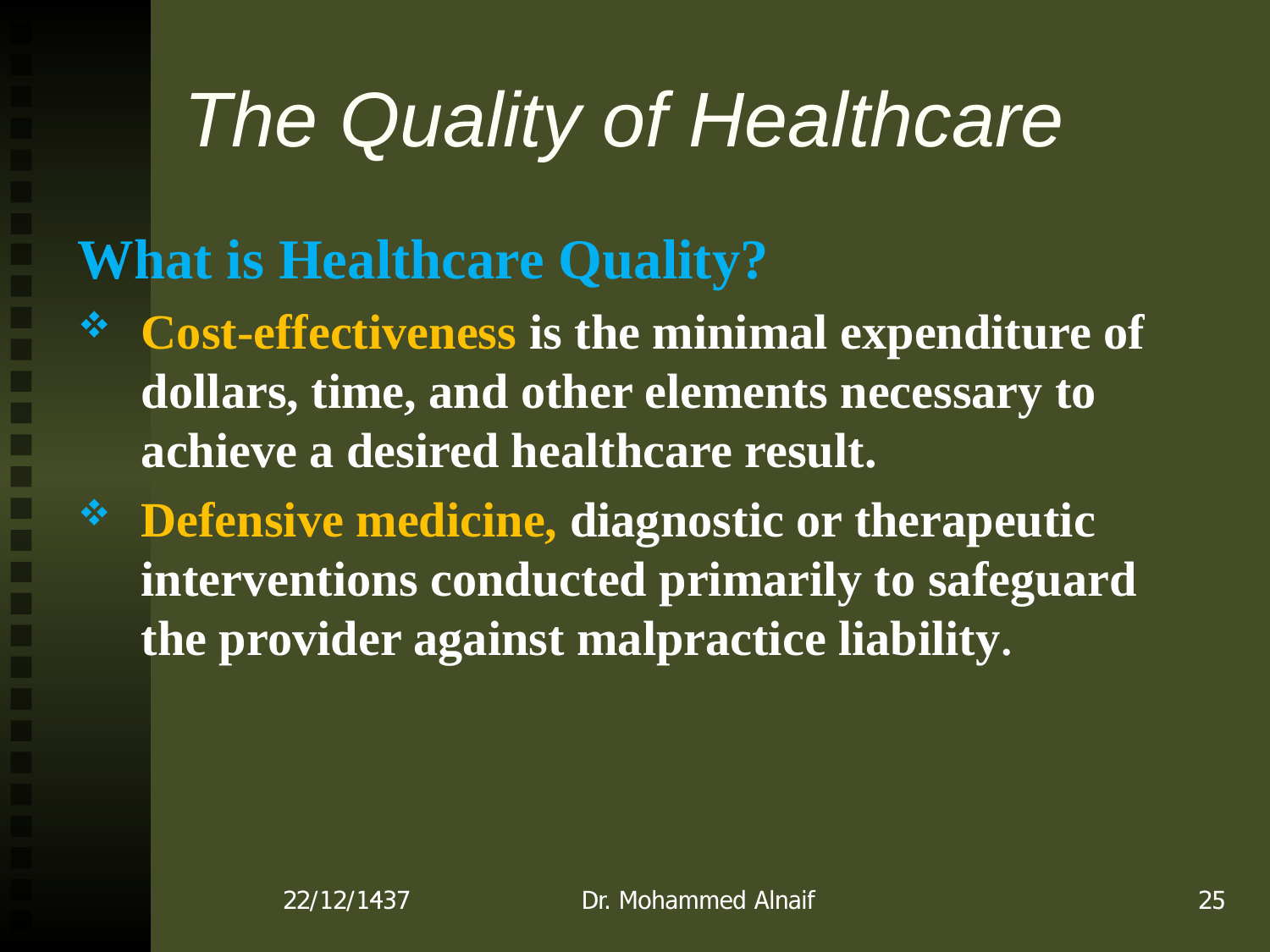

# The Quality of Healthcare
What is Healthcare Quality?
Cost-effectiveness is the minimal expenditure of dollars, time, and other elements necessary to achieve a desired healthcare result.
Defensive medicine, diagnostic or therapeutic interventions conducted primarily to safeguard the provider against malpractice liability.
22/12/1437
Dr. Mohammed Alnaif
25